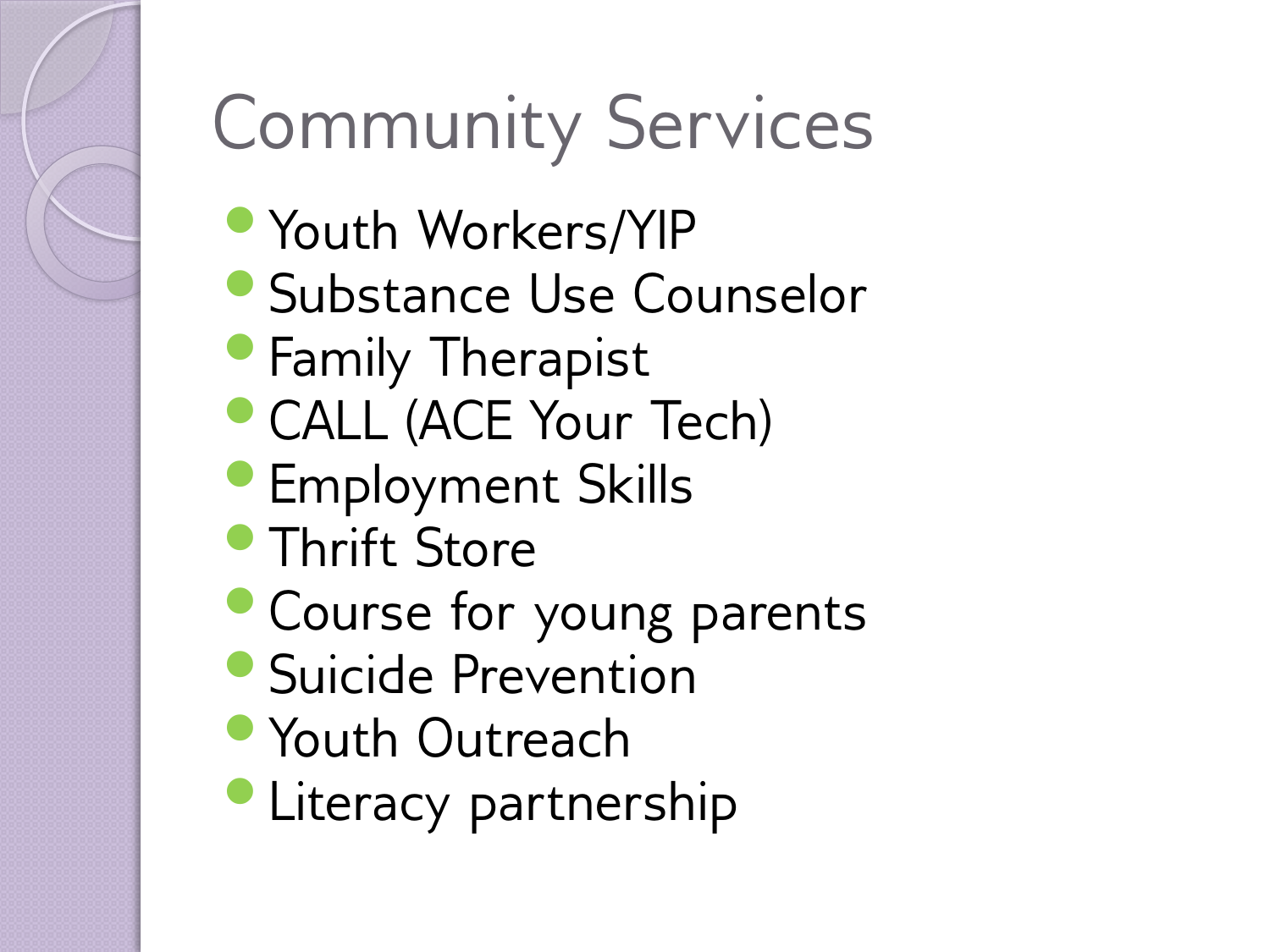

# Community Services
Youth Workers/YIP
Substance Use Counselor
Family Therapist
CALL (ACE Your Tech)
Employment Skills
Thrift Store
Course for young parents
Suicide Prevention
Youth Outreach
Literacy partnership